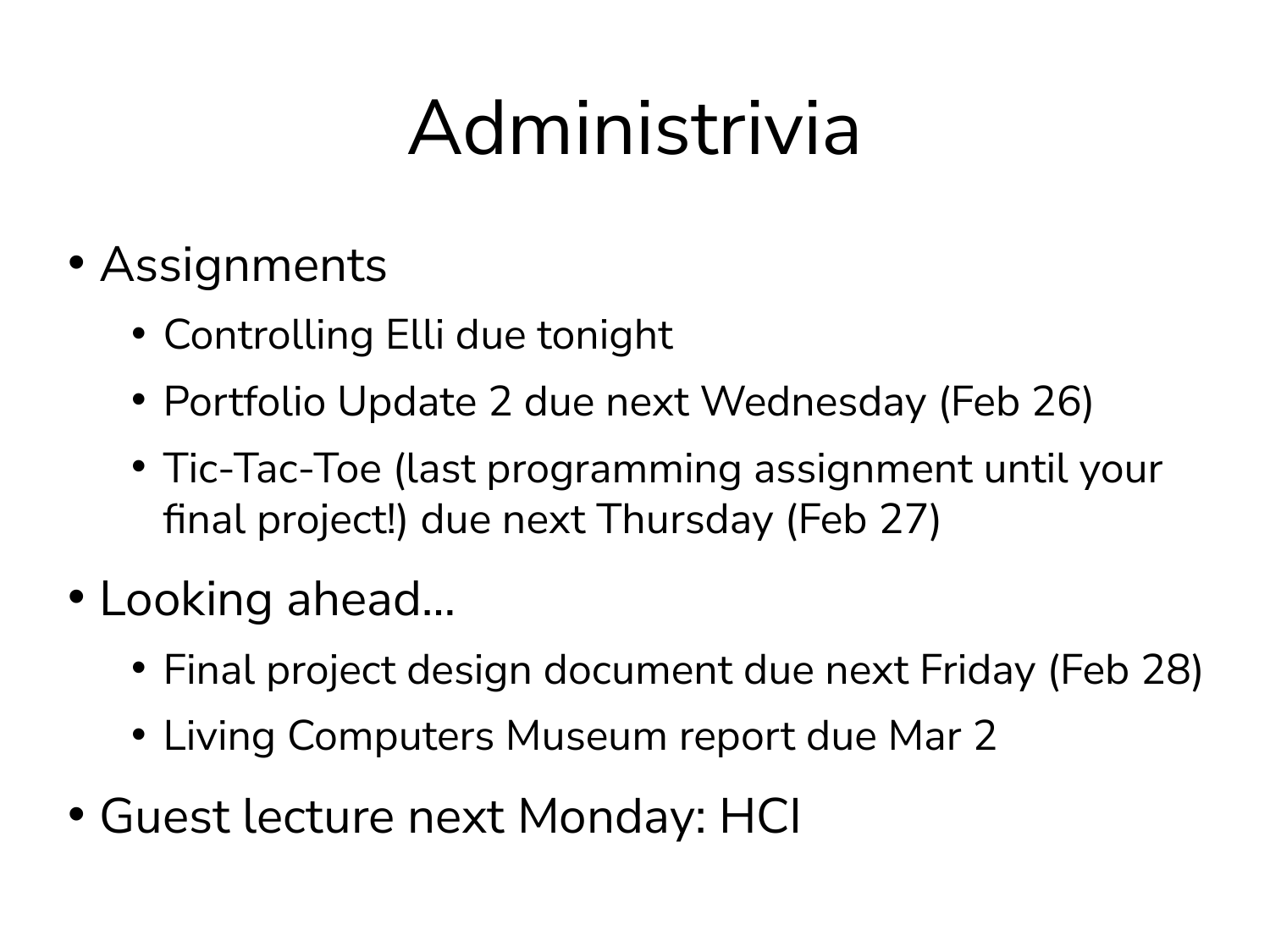

# Administrivia
Assignments
Controlling Elli due tonight
Portfolio Update 2 due next Wednesday (Feb 26)
Tic-Tac-Toe (last programming assignment until your final project!) due next Thursday (Feb 27)
Looking ahead…
Final project design document due next Friday (Feb 28)
Living Computers Museum report due Mar 2
Guest lecture next Monday: HCI